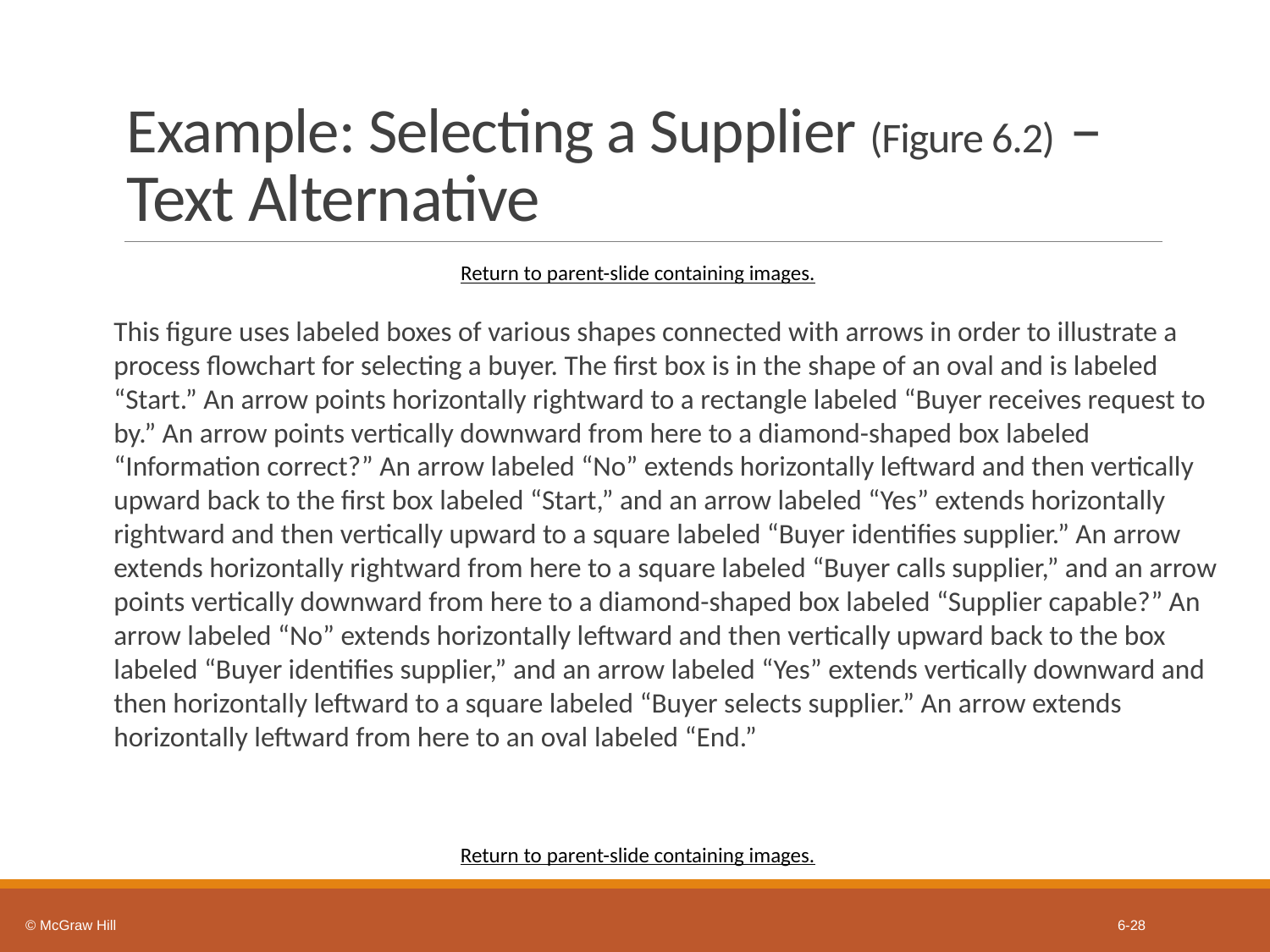

# Example: Selecting a Supplier (Figure 6.2) – Text Alternative
Return to parent-slide containing images.
This figure uses labeled boxes of various shapes connected with arrows in order to illustrate a process flowchart for selecting a buyer. The first box is in the shape of an oval and is labeled “Start.” An arrow points horizontally rightward to a rectangle labeled “Buyer receives request to by.” An arrow points vertically downward from here to a diamond-shaped box labeled “Information correct?” An arrow labeled “No” extends horizontally leftward and then vertically upward back to the first box labeled “Start,” and an arrow labeled “Yes” extends horizontally rightward and then vertically upward to a square labeled “Buyer identifies supplier.” An arrow extends horizontally rightward from here to a square labeled “Buyer calls supplier,” and an arrow points vertically downward from here to a diamond-shaped box labeled “Supplier capable?” An arrow labeled “No” extends horizontally leftward and then vertically upward back to the box labeled “Buyer identifies supplier,” and an arrow labeled “Yes” extends vertically downward and then horizontally leftward to a square labeled “Buyer selects supplier.” An arrow extends horizontally leftward from here to an oval labeled “End.”
Return to parent-slide containing images.